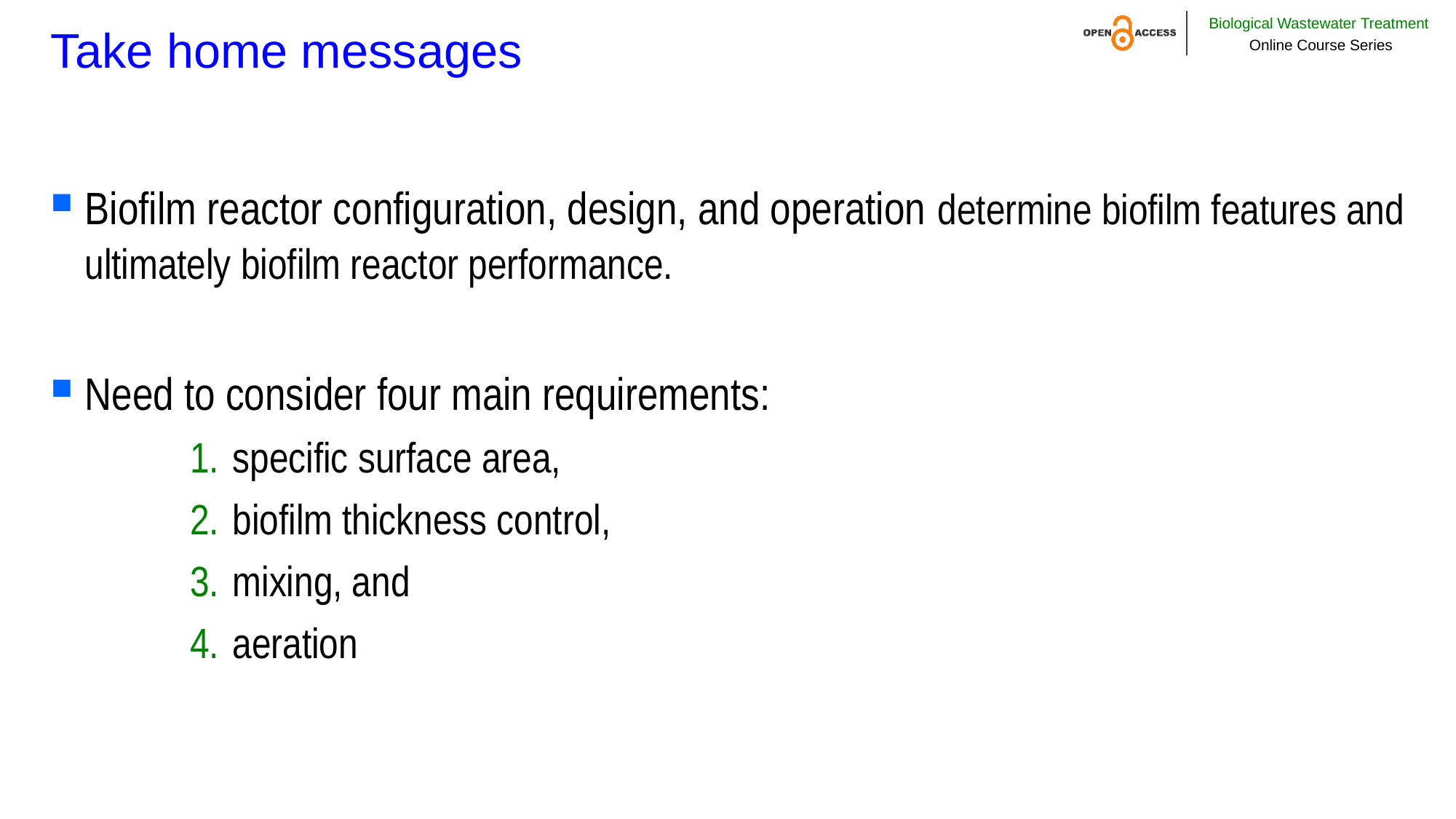

# Take home messages

Biofilm reactor configuration, design, and operation determine biofilm features and ultimately biofilm reactor performance.

Need to consider four main requirements:
specific surface area,
biofilm thickness control,
mixing, and
aeration